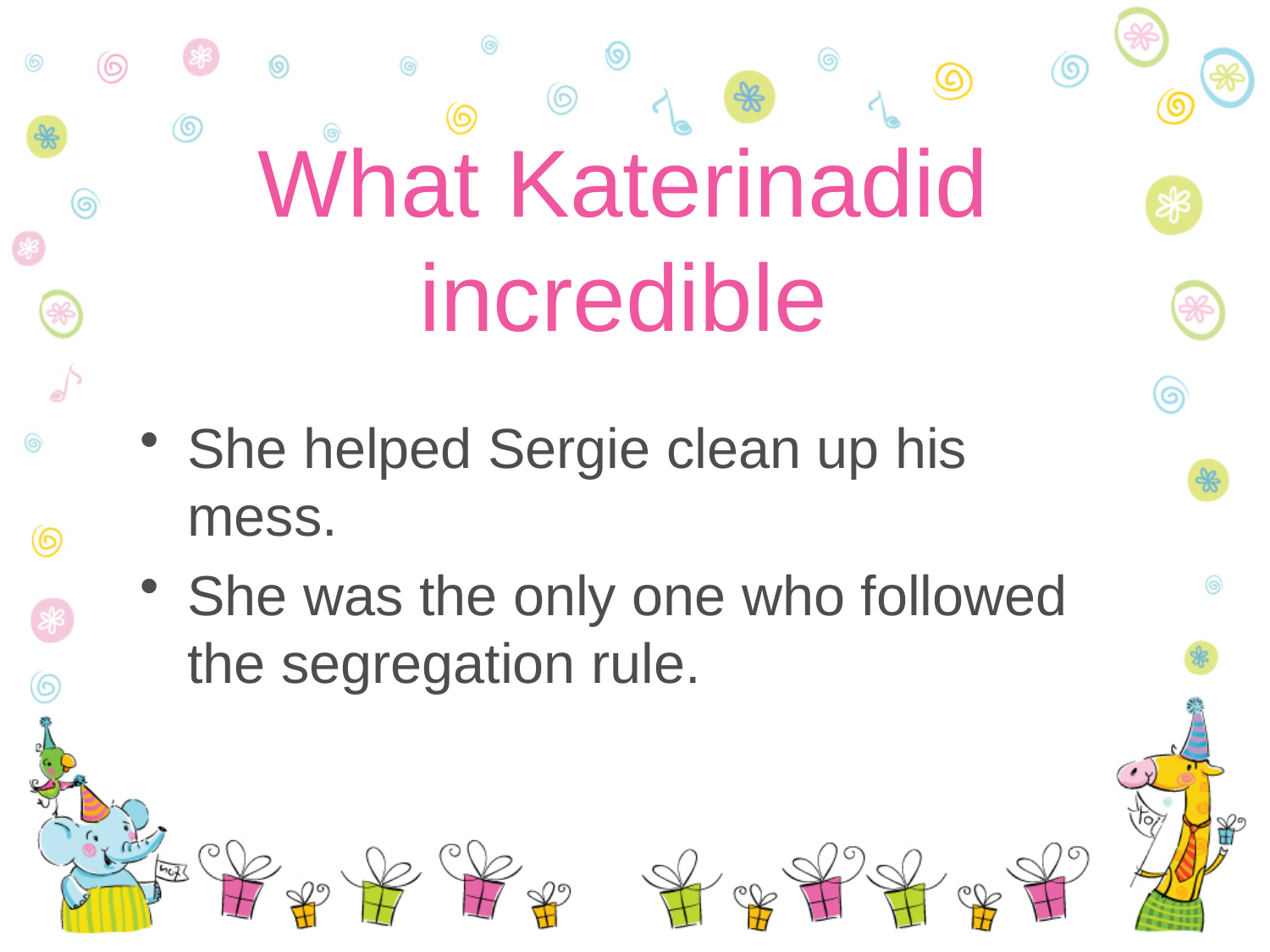

# What Katerinadid incredible
She helped Sergie clean up his mess.
She was the only one who followed the segregation rule.